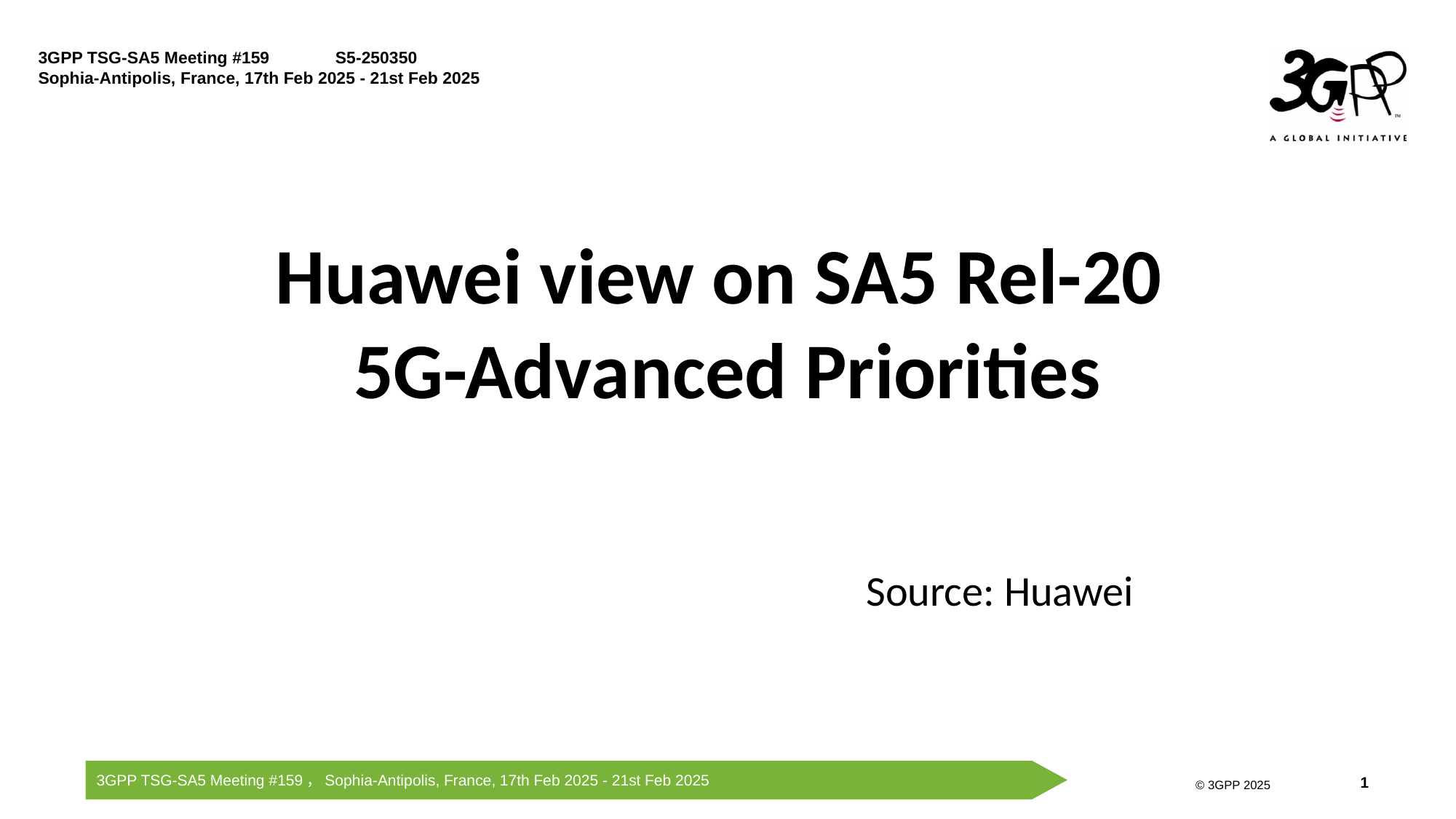

3GPP TSG-SA5 Meeting #159              S5-250350
Sophia-Antipolis, France, 17th Feb 2025 - 21st Feb 2025
Huawei view on SA5 Rel-20
5G-Advanced Priorities
Source: Huawei